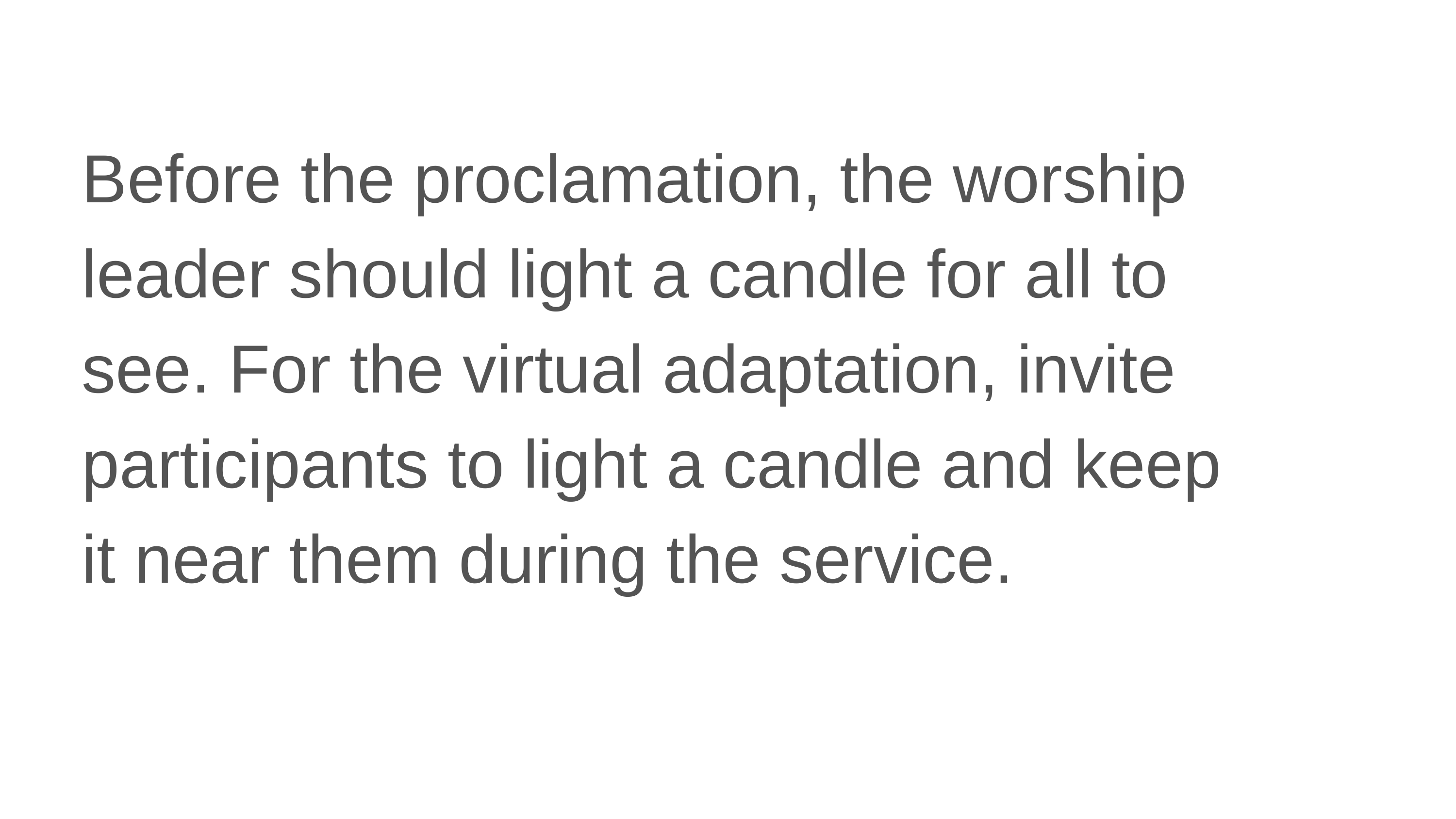

Before the proclamation, the worship leader should light a candle for all to see. For the virtual adaptation, invite participants to light a candle and keep it near them during the service.